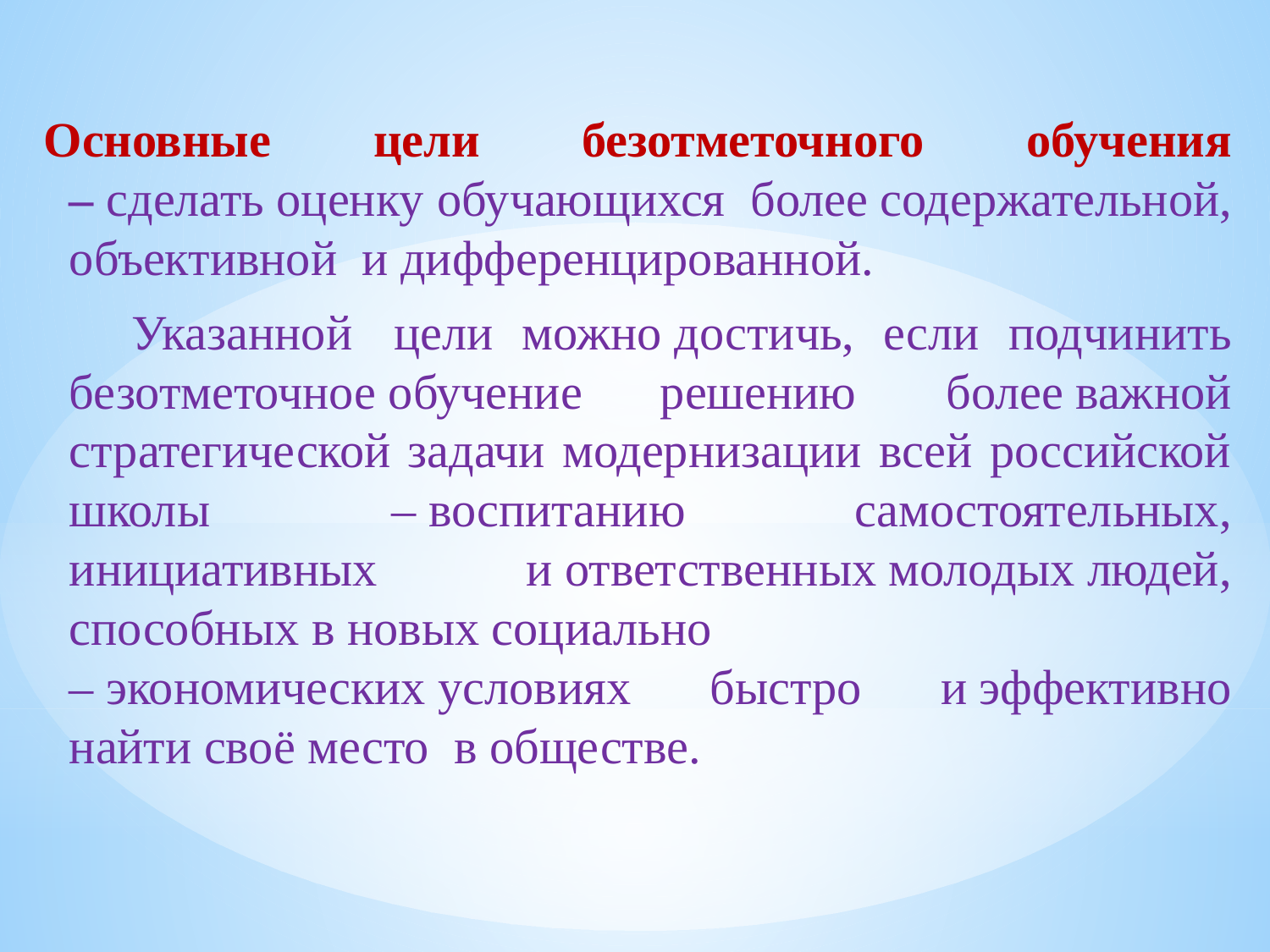

Основные цели безотметочного обучения – сделать оценку обучающихся  более содержательной, объективной  и дифференцированной.
   Указанной  цели можно достичь, если подчинить безотметочное обучение решению  более важной стратегической задачи модернизации всей российской школы  – воспитанию самостоятельных, инициативных и ответственных молодых людей, способных в новых социально  – экономических условиях быстро и эффективно найти своё место  в обществе.

#